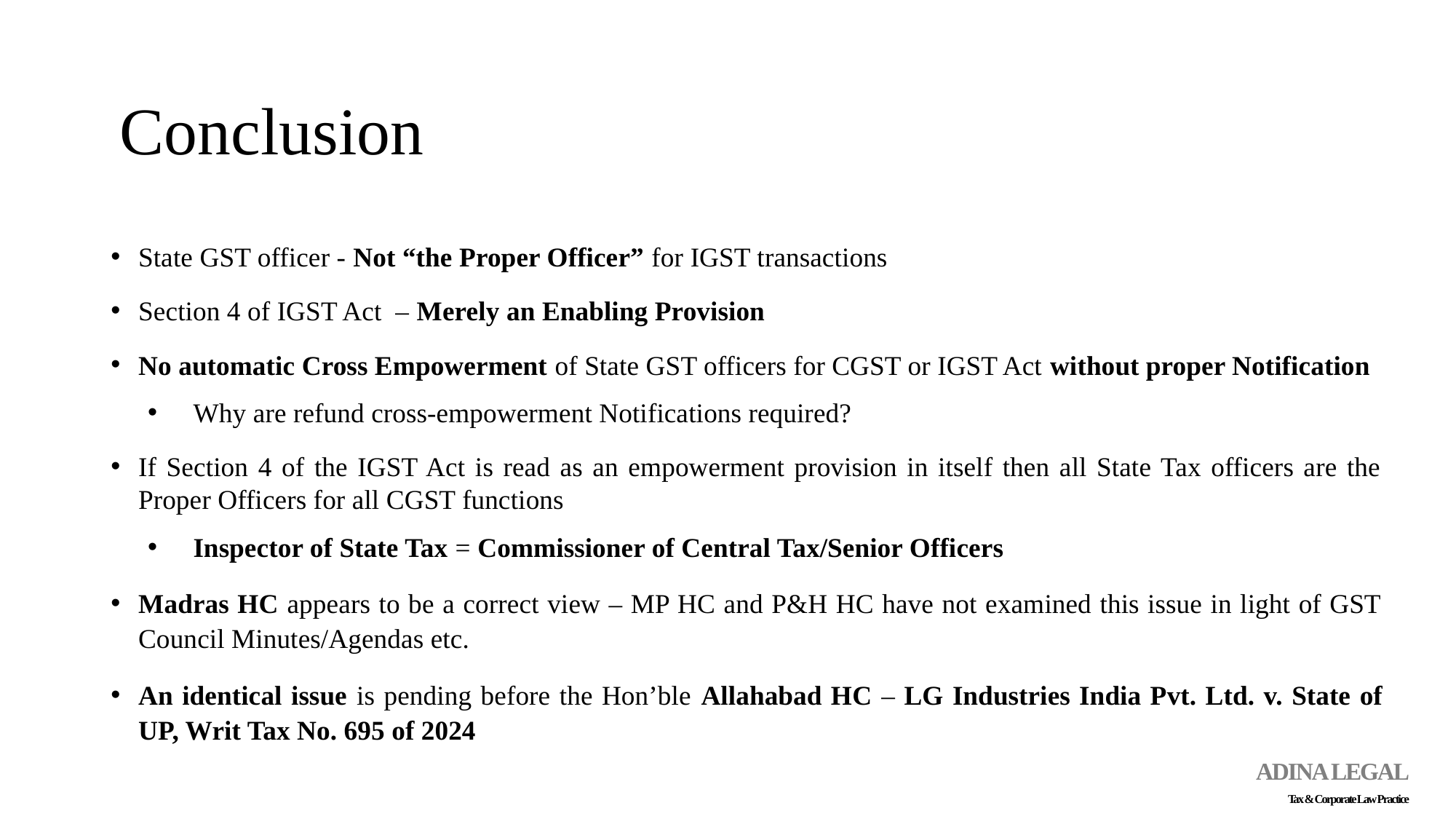

# Conclusion
State GST officer - Not “the Proper Officer” for IGST transactions
Section 4 of IGST Act  – Merely an Enabling Provision
No automatic Cross Empowerment of State GST officers for CGST or IGST Act without proper Notification
Why are refund cross-empowerment Notifications required?
If Section 4 of the IGST Act is read as an empowerment provision in itself then all State Tax officers are the Proper Officers for all CGST functions
Inspector of State Tax = Commissioner of Central Tax/Senior Officers
Madras HC appears to be a correct view – MP HC and P&H HC have not examined this issue in light of GST Council Minutes/Agendas etc.
An identical issue is pending before the Hon’ble Allahabad HC – LG Industries India Pvt. Ltd. v. State of UP, Writ Tax No. 695 of 2024